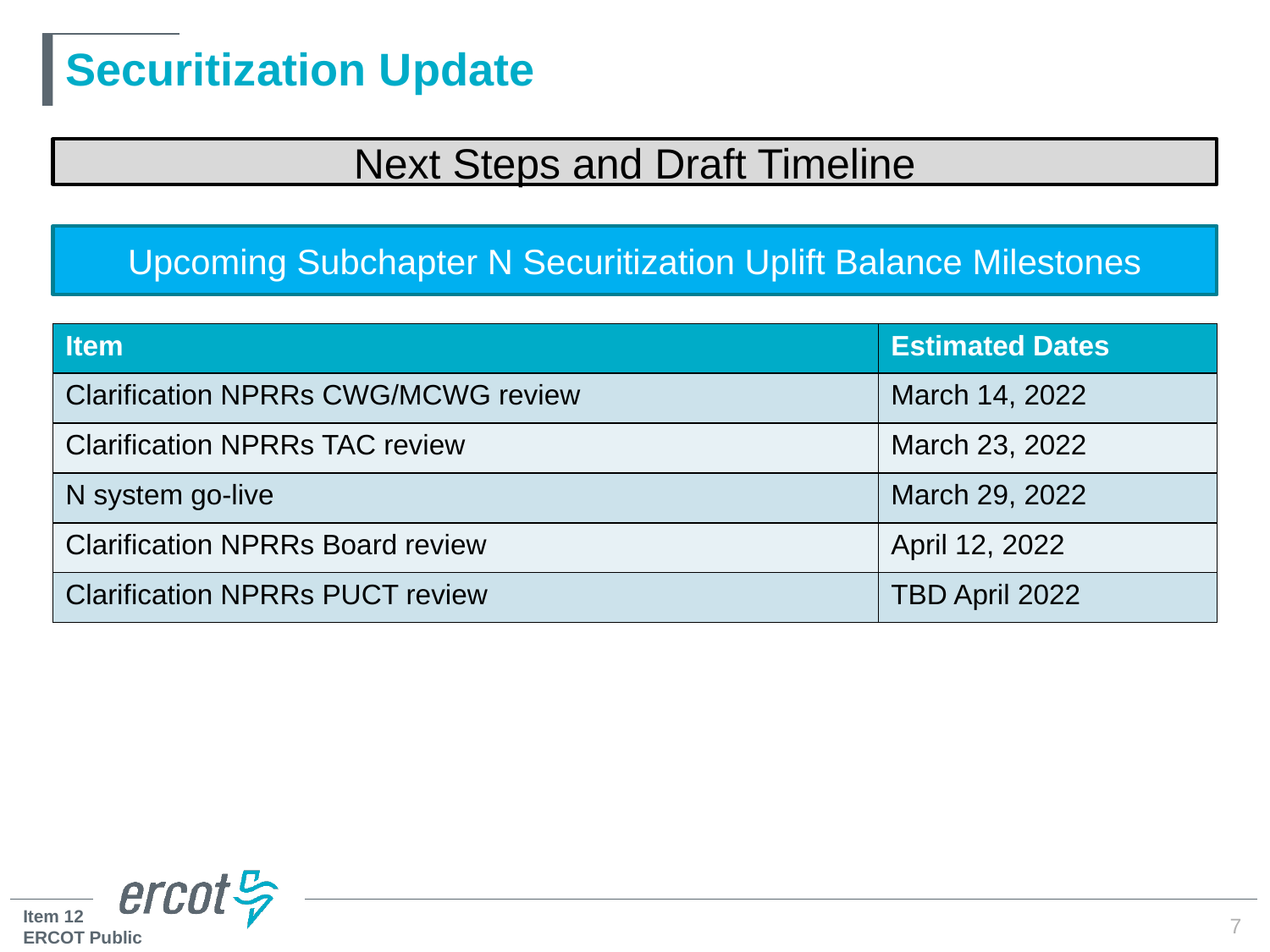

# Securitization Update
Next Steps and Draft Timeline
Upcoming Subchapter N Securitization Uplift Balance Milestones
| Item | Estimated Dates |
| --- | --- |
| Clarification NPRRs CWG/MCWG review | March 14, 2022 |
| Clarification NPRRs TAC review | March 23, 2022 |
| N system go-live | March 29, 2022 |
| Clarification NPRRs Board review | April 12, 2022 |
| Clarification NPRRs PUCT review | TBD April 2022 |
7